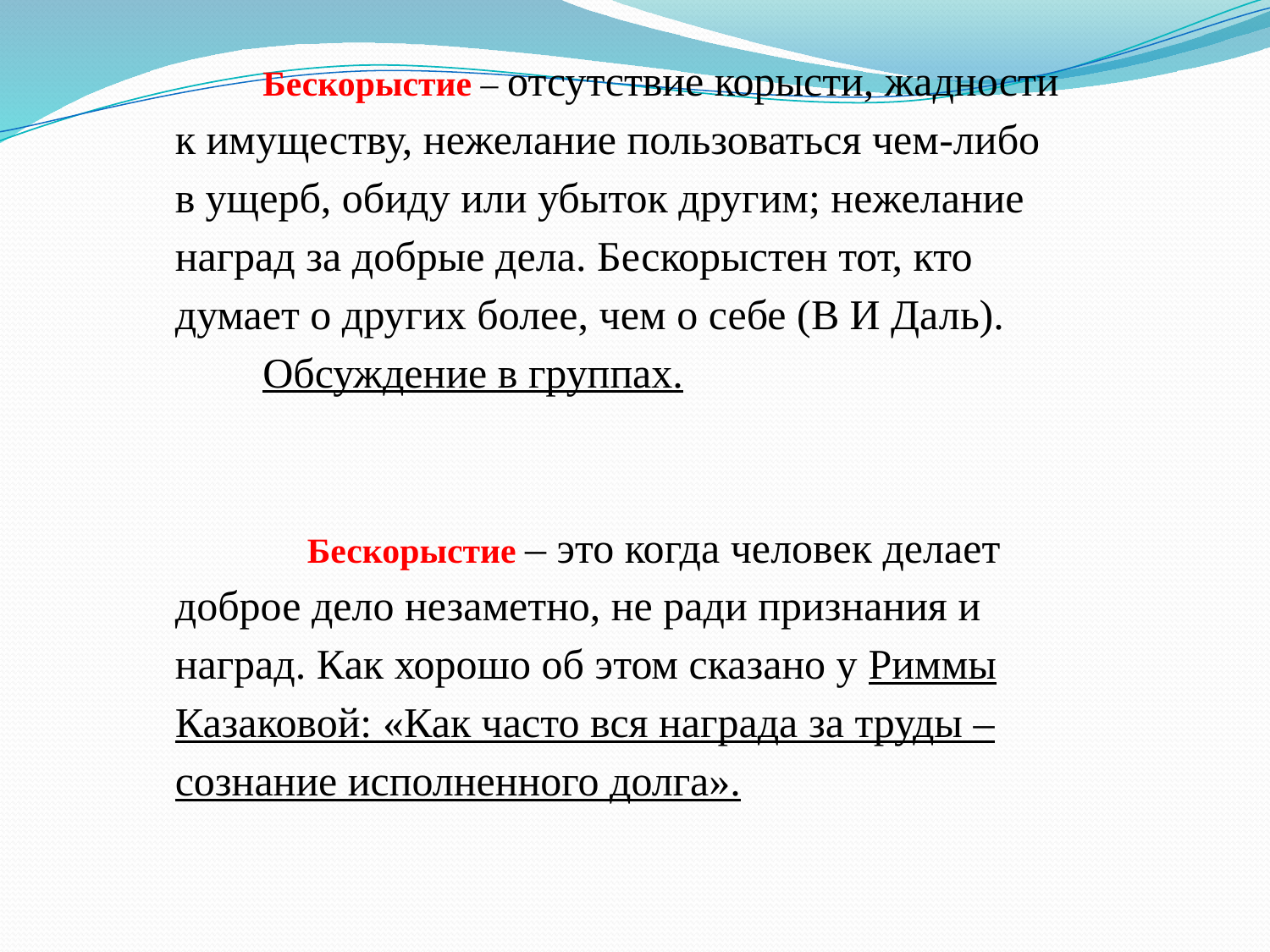

Бескорыстие – отсутствие корысти, жадности к имуществу, нежелание пользоваться чем-либо в ущерб, обиду или убыток другим; нежелание наград за добрые дела. Бескорыстен тот, кто думает о других более, чем о себе (В И Даль).
Обсуждение в группах.

     Бескорыстие – это когда человек делает доброе дело незаметно, не ради признания и наград. Как хорошо об этом сказано у Риммы Казаковой: «Как часто вся награда за труды – сознание исполненного долга».